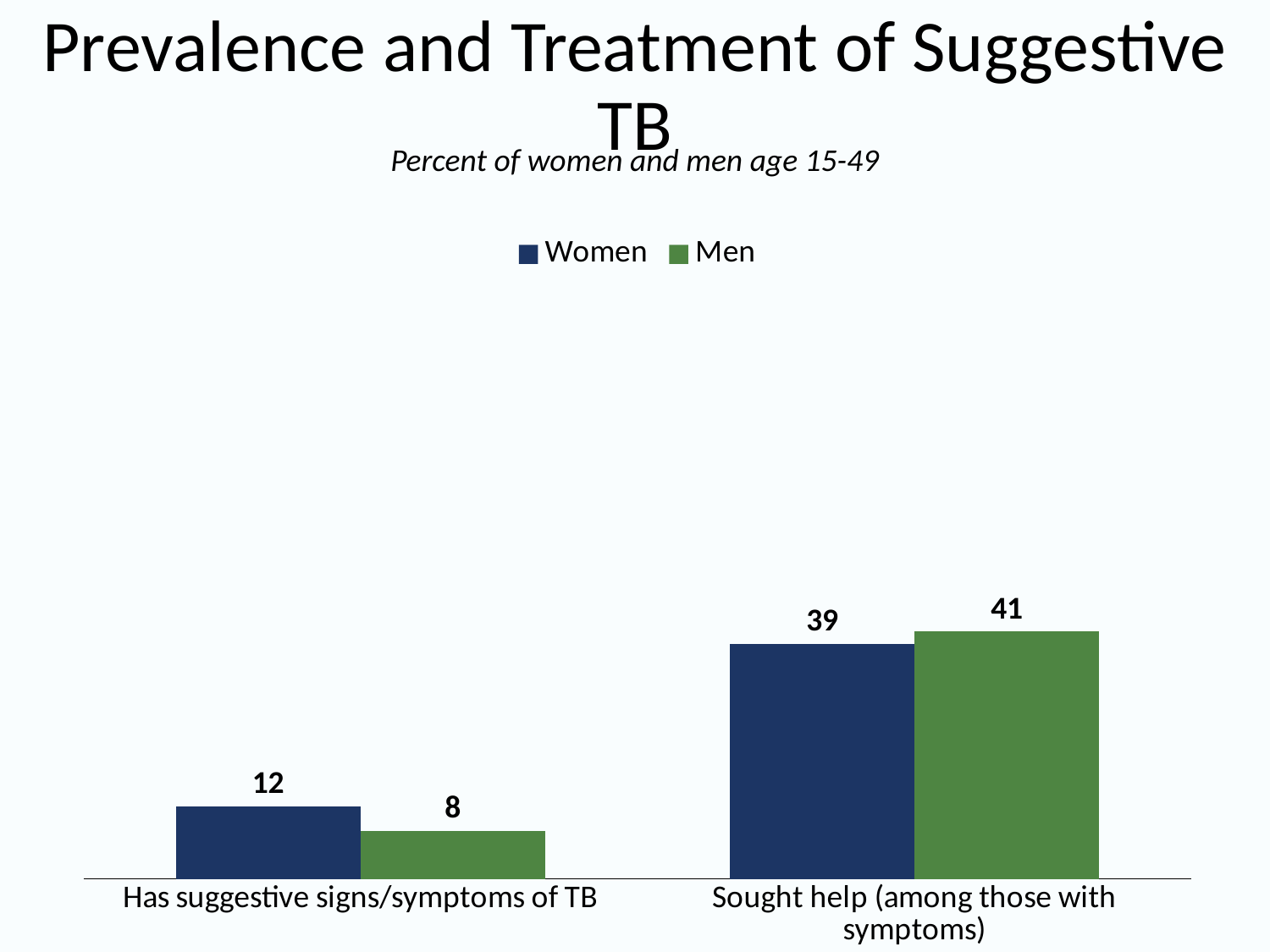

# Prevalence and Treatment of Suggestive TB
Percent of women and men age 15-49

### Chart

| Category | Women | Men |
|---|---|---|
| Has suggestive signs/symptoms of TB | 12.0 | 8.0 |
| Sought help (among those with symptoms) | 39.0 | 41.0 |